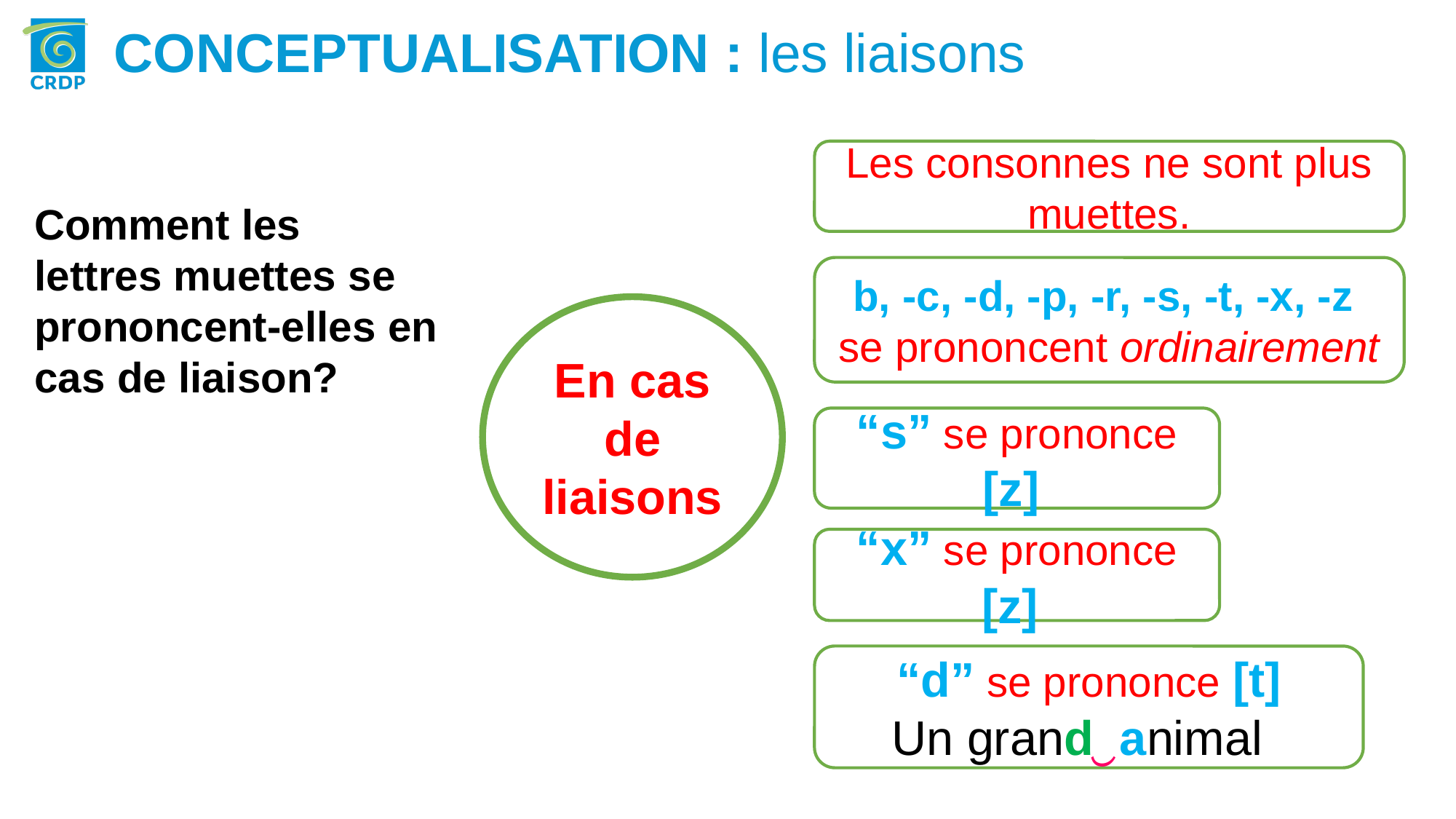

CONCEPTUALISATION : les liaisons
Les consonnes ne sont plus muettes.
Comment les lettres muettes se prononcent-elles en cas de liaison?

b, -c, -d, -p, -r, -s, -t, -x, -z
se prononcent ordinairement

En cas de liaisons
“s” se prononce [z]
“x” se prononce [z]
“d” se prononce [t]
Un grand‿animal